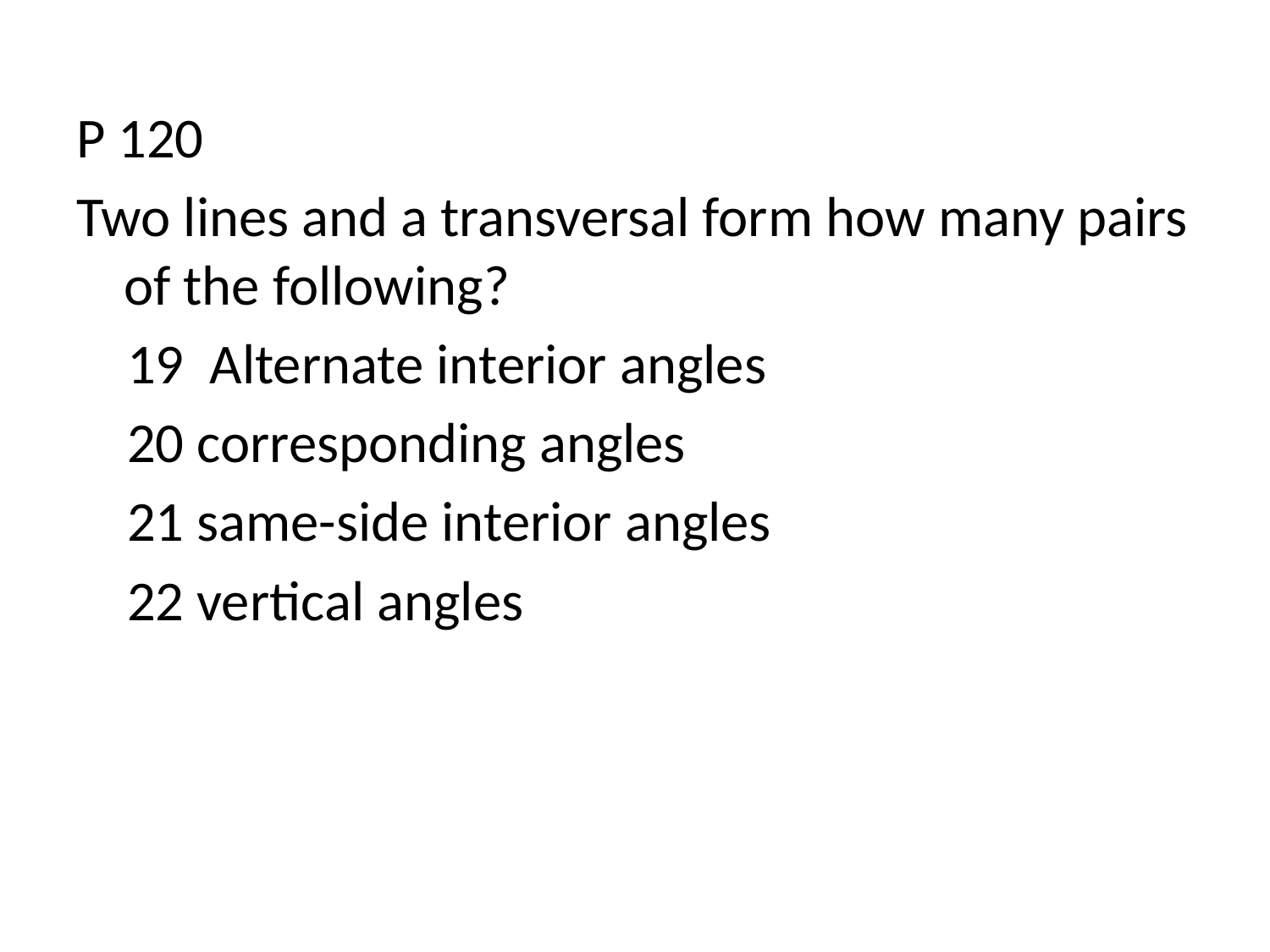

#
P 120
Two lines and a transversal form how many pairs of the following?
    19  Alternate interior angles
    20 corresponding angles
    21 same-side interior angles
    22 vertical angles